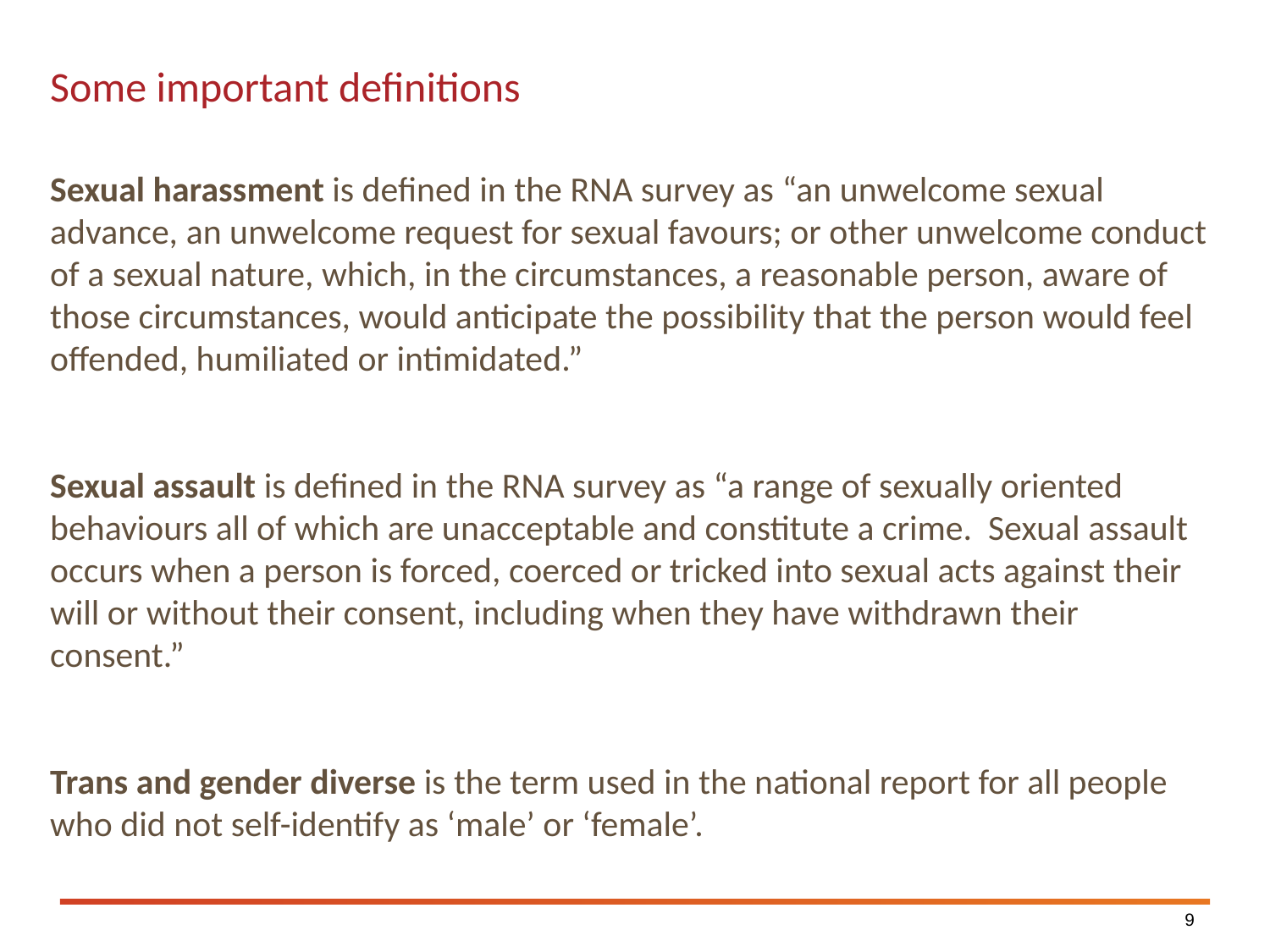

# Some important definitions
Sexual harassment is defined in the RNA survey as “an unwelcome sexual advance, an unwelcome request for sexual favours; or other unwelcome conduct of a sexual nature, which, in the circumstances, a reasonable person, aware of those circumstances, would anticipate the possibility that the person would feel offended, humiliated or intimidated.”

Sexual assault is defined in the RNA survey as “a range of sexually oriented behaviours all of which are unacceptable and constitute a crime.  Sexual assault occurs when a person is forced, coerced or tricked into sexual acts against their will or without their consent, including when they have withdrawn their consent.”

Trans and gender diverse is the term used in the national report for all people who did not self-identify as ‘male’ or ‘female’.